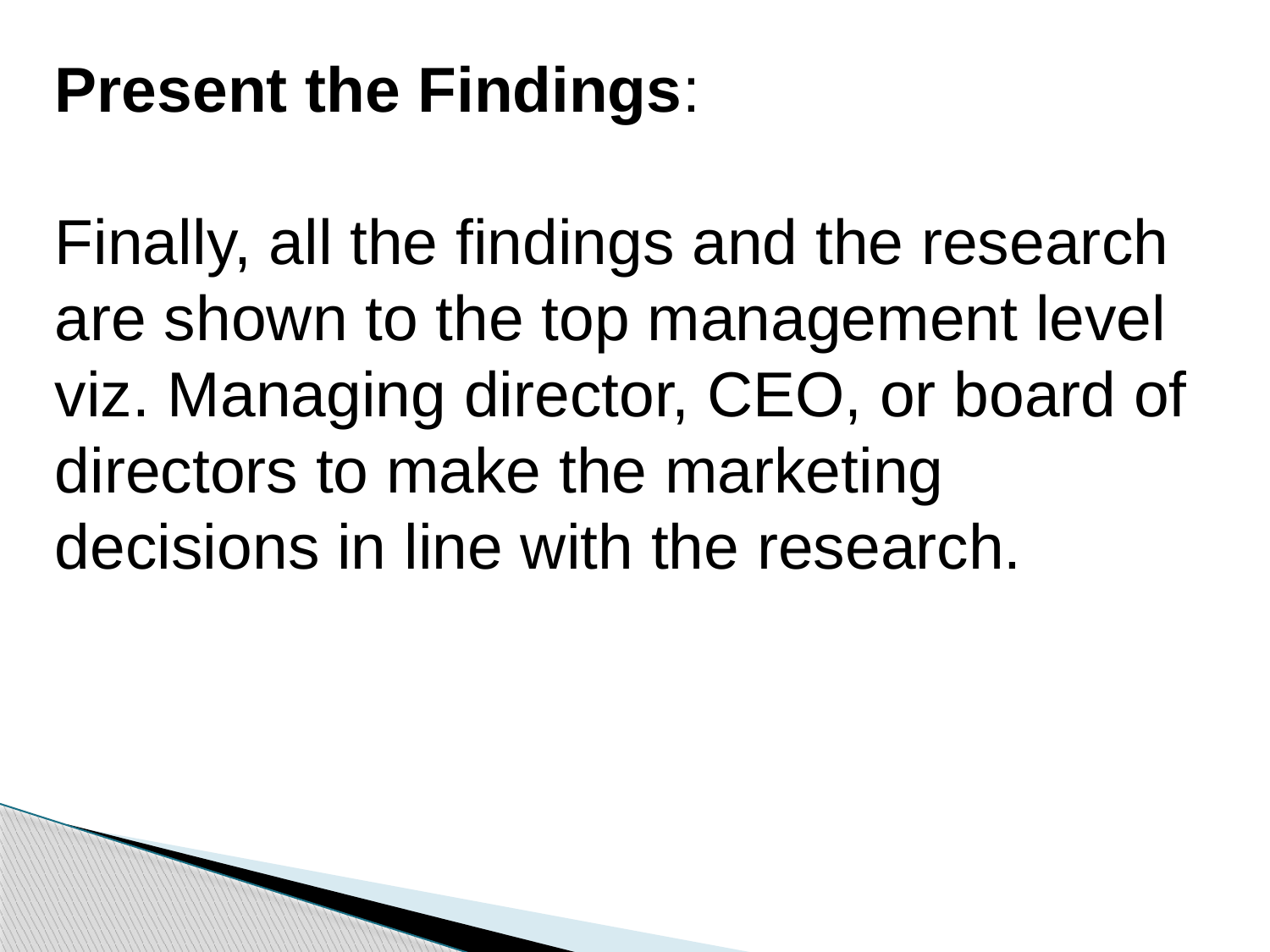

Present the Findings:

Finally, all the findings and the research are shown to the top management level viz. Managing director, CEO, or board of directors to make the marketing decisions in line with the research.